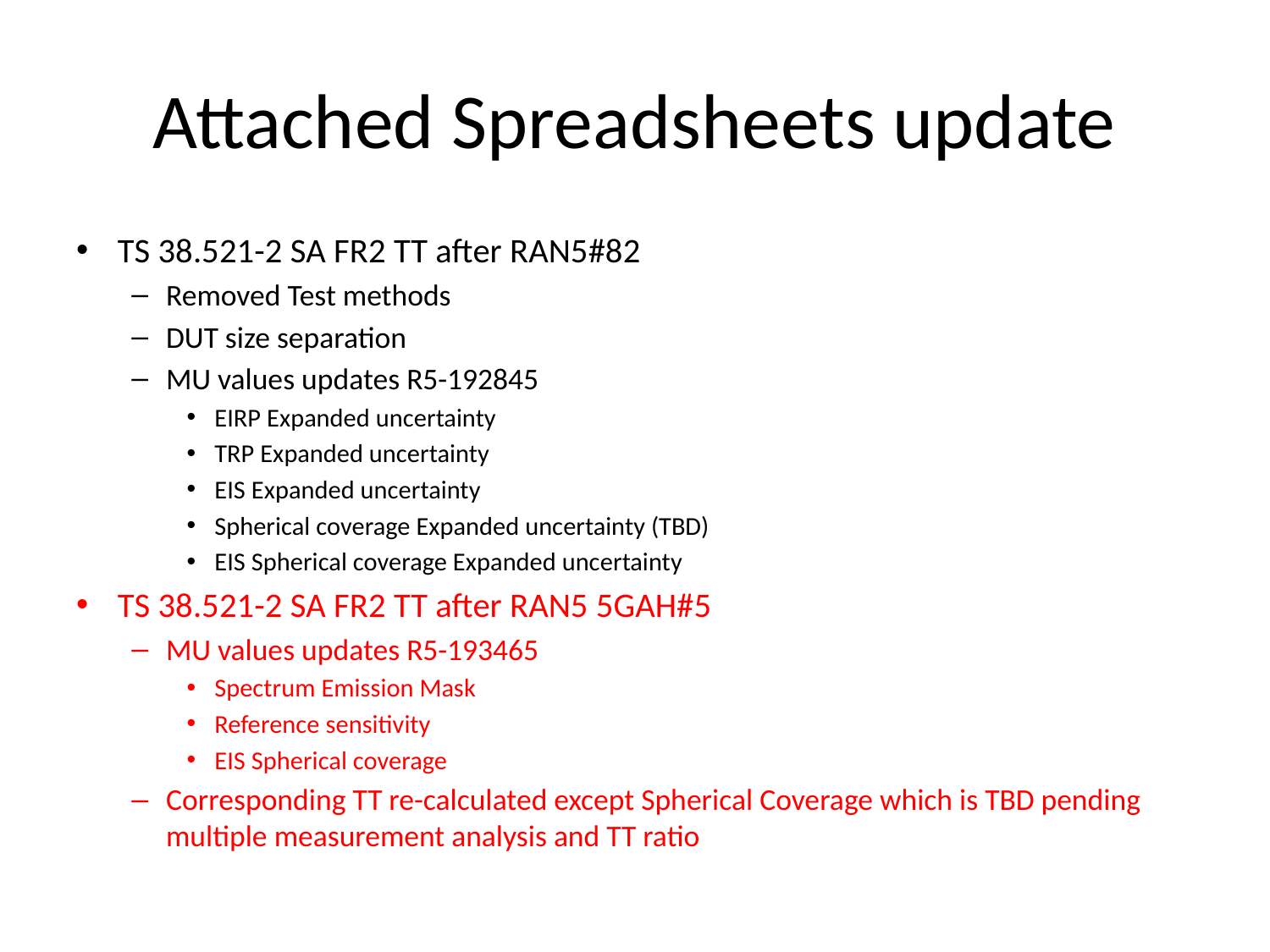

# Attached Spreadsheets update
TS 38.521-2 SA FR2 TT after RAN5#82
Removed Test methods
DUT size separation
MU values updates R5-192845
EIRP Expanded uncertainty
TRP Expanded uncertainty
EIS Expanded uncertainty
Spherical coverage Expanded uncertainty (TBD)
EIS Spherical coverage Expanded uncertainty
TS 38.521-2 SA FR2 TT after RAN5 5GAH#5
MU values updates R5-193465
Spectrum Emission Mask
Reference sensitivity
EIS Spherical coverage
Corresponding TT re-calculated except Spherical Coverage which is TBD pending multiple measurement analysis and TT ratio